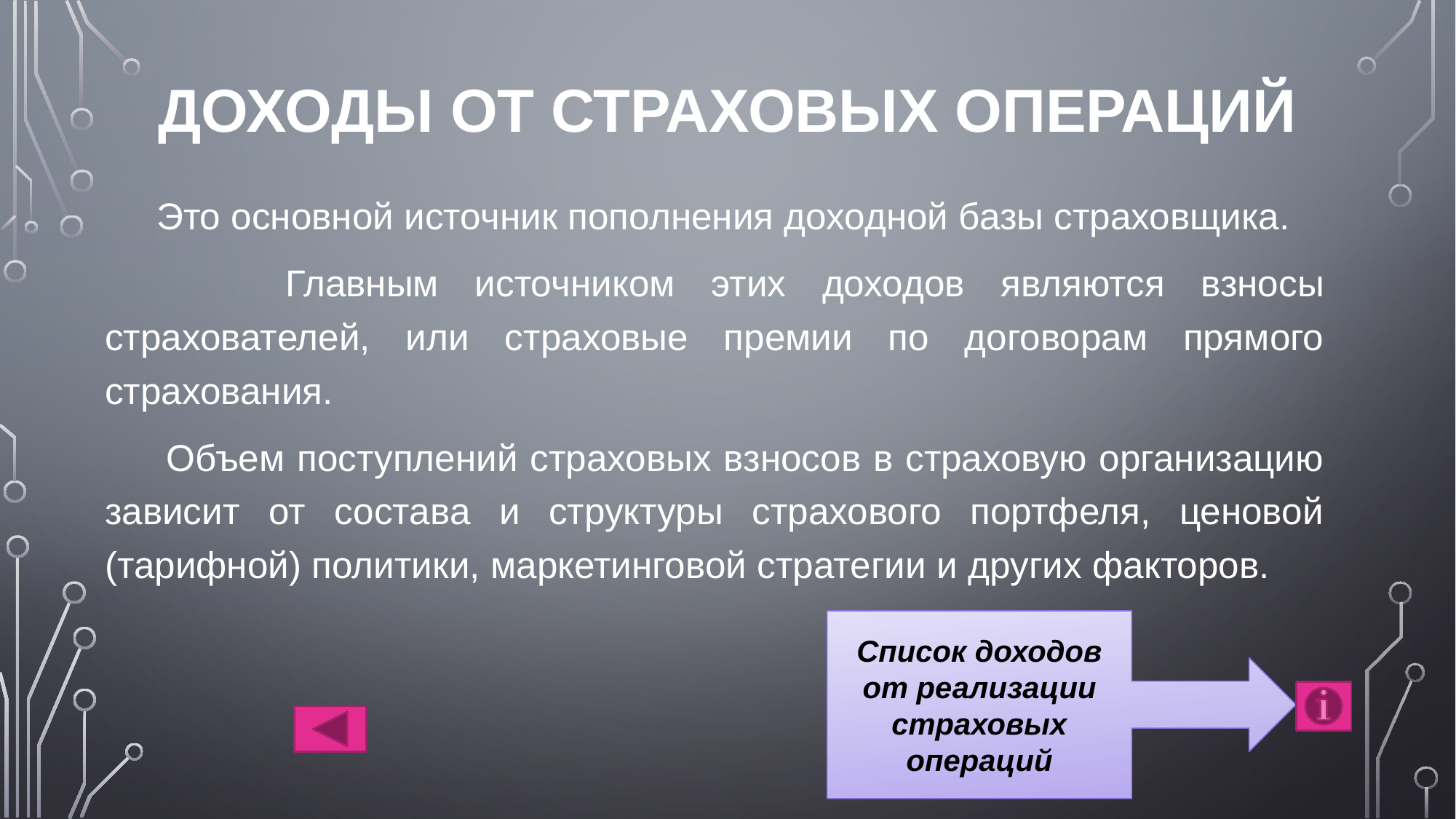

# Доходы от страховых операций
     Это основной источник пополнения доходной базы страховщика.
     Главным источником этих доходов являются взносы страхователей, или страховые премии по договорам прямого страхования.
     Объем поступлений страховых взносов в страховую организацию зависит от состава и структуры страхового портфеля, ценовой (тарифной) политики, маркетинговой стратегии и других факторов.
Список доходов от реализации страховых операций